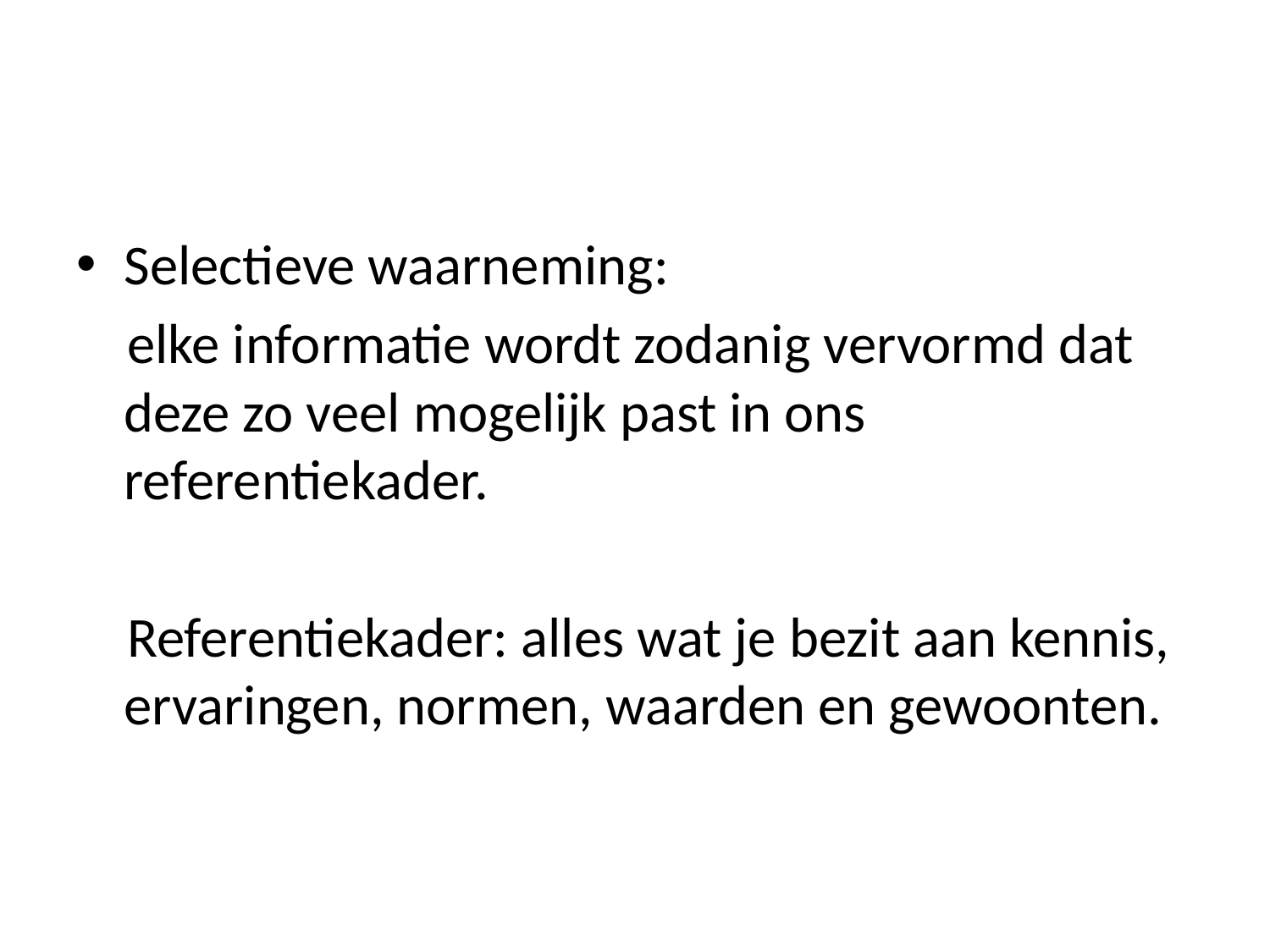

#
Selectieve waarneming:
    elke informatie wordt zodanig vervormd dat deze zo veel mogelijk past in ons referentiekader.

    Referentiekader: alles wat je bezit aan kennis, ervaringen, normen, waarden en gewoonten.